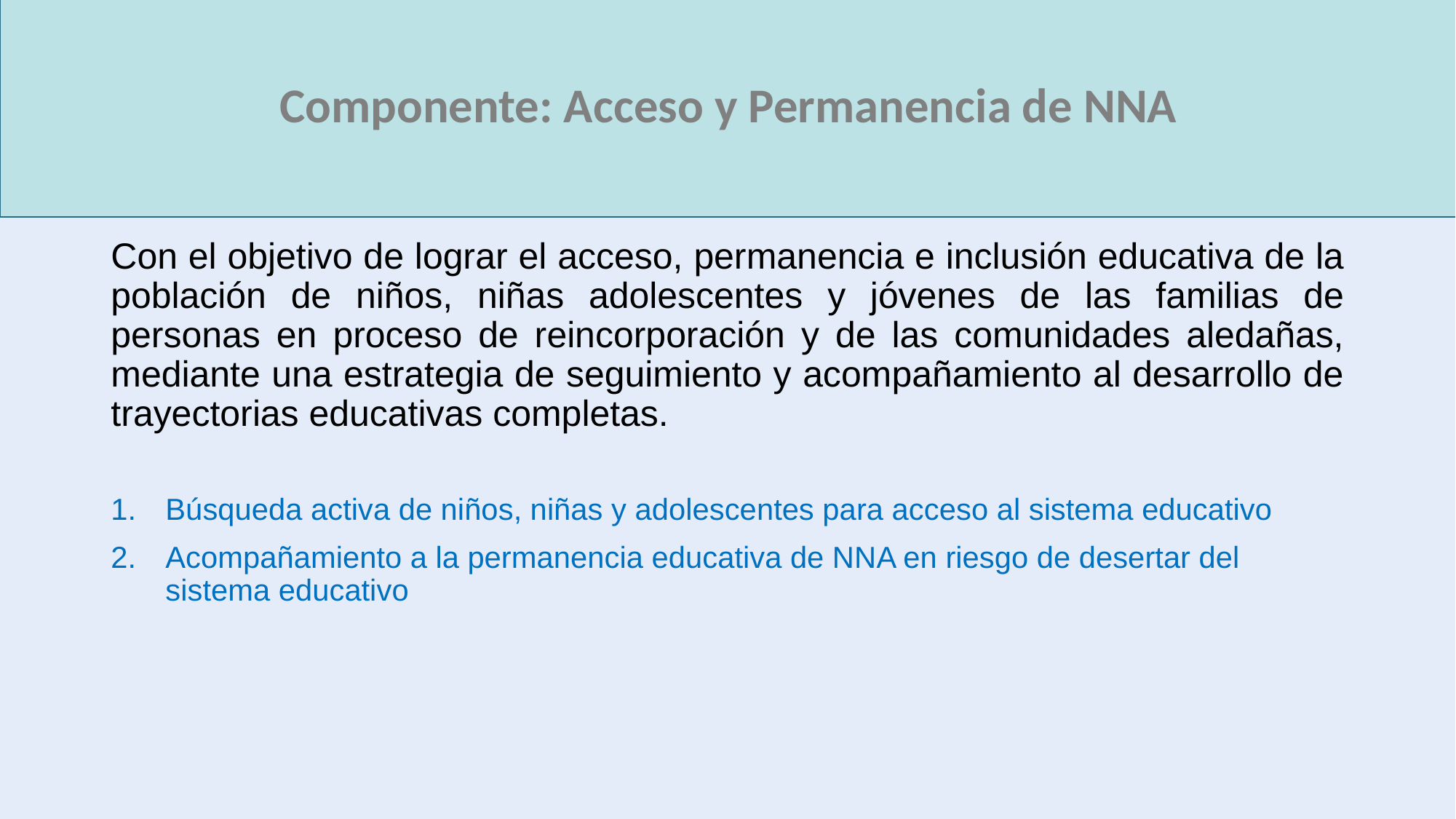

Componente: Acceso y Permanencia de NNA
Con el objetivo de lograr el acceso, permanencia e inclusión educativa de la población de niños, niñas adolescentes y jóvenes de las familias de personas en proceso de reincorporación y de las comunidades aledañas, mediante una estrategia de seguimiento y acompañamiento al desarrollo de trayectorias educativas completas.

Búsqueda activa de niños, niñas y adolescentes para acceso al sistema educativo
Acompañamiento a la permanencia educativa de NNA en riesgo de desertar del sistema educativo